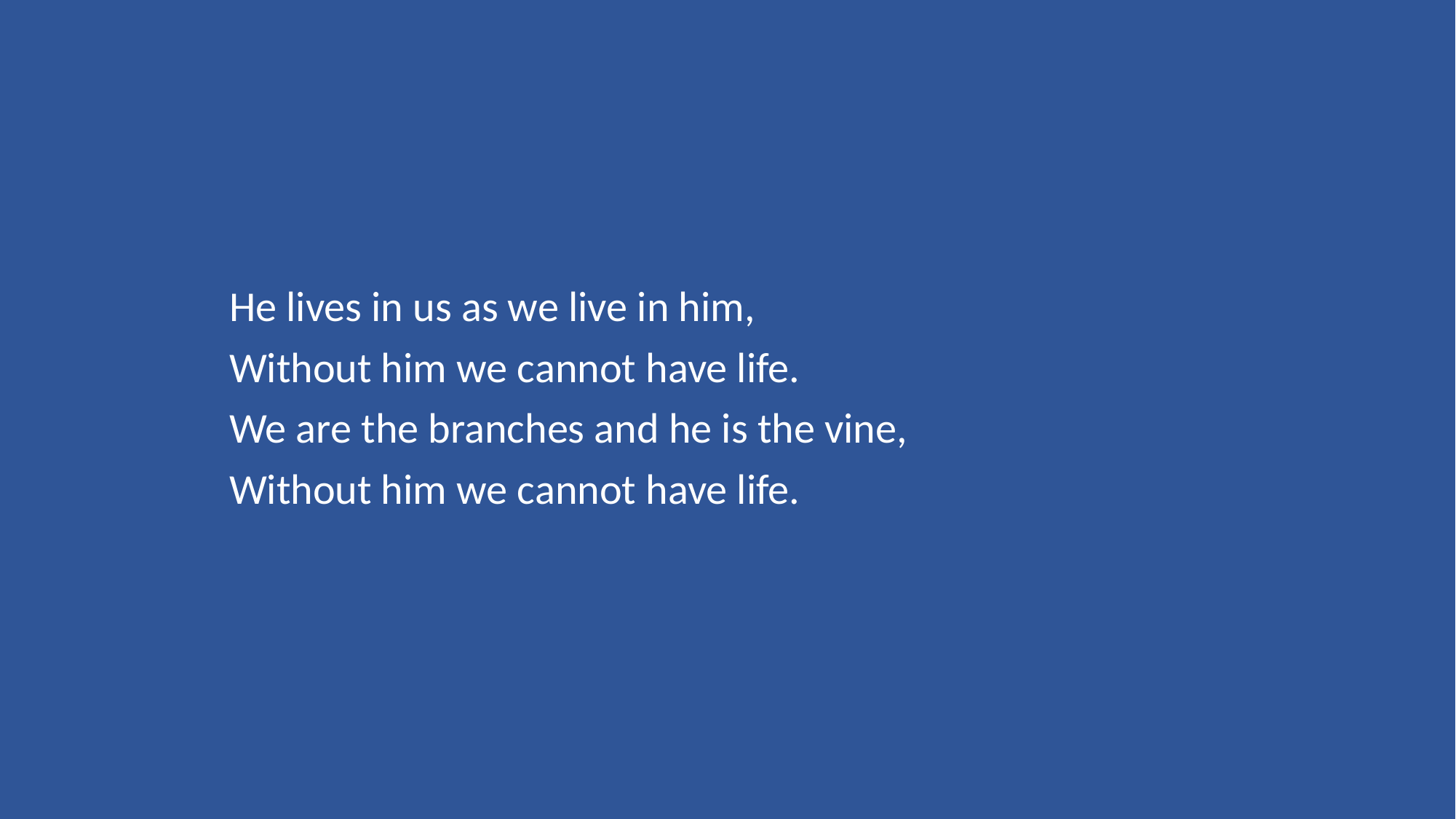

He lives in us as we live in him,
Without him we cannot have life.
We are the branches and he is the vine,
Without him we cannot have life.